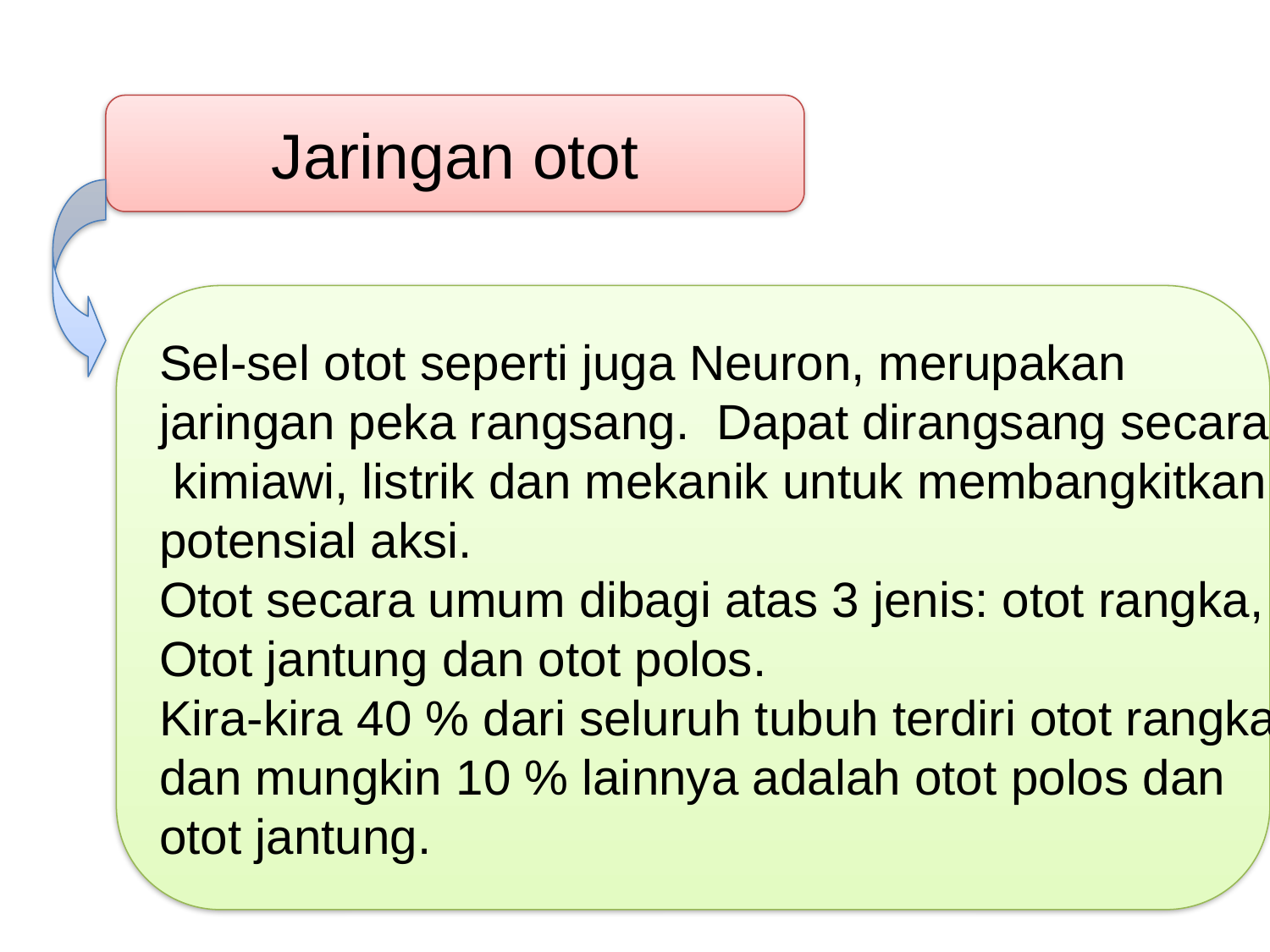

Jaringan otot

Sel-sel otot seperti juga Neuron, merupakan
jaringan peka rangsang.  Dapat dirangsang secara
 kimiawi, listrik dan mekanik untuk membangkitkan
potensial aksi.
Otot secara umum dibagi atas 3 jenis: otot rangka,
Otot jantung dan otot polos.
Kira-kira 40 % dari seluruh tubuh terdiri otot rangka,
dan mungkin 10 % lainnya adalah otot polos dan
otot jantung.